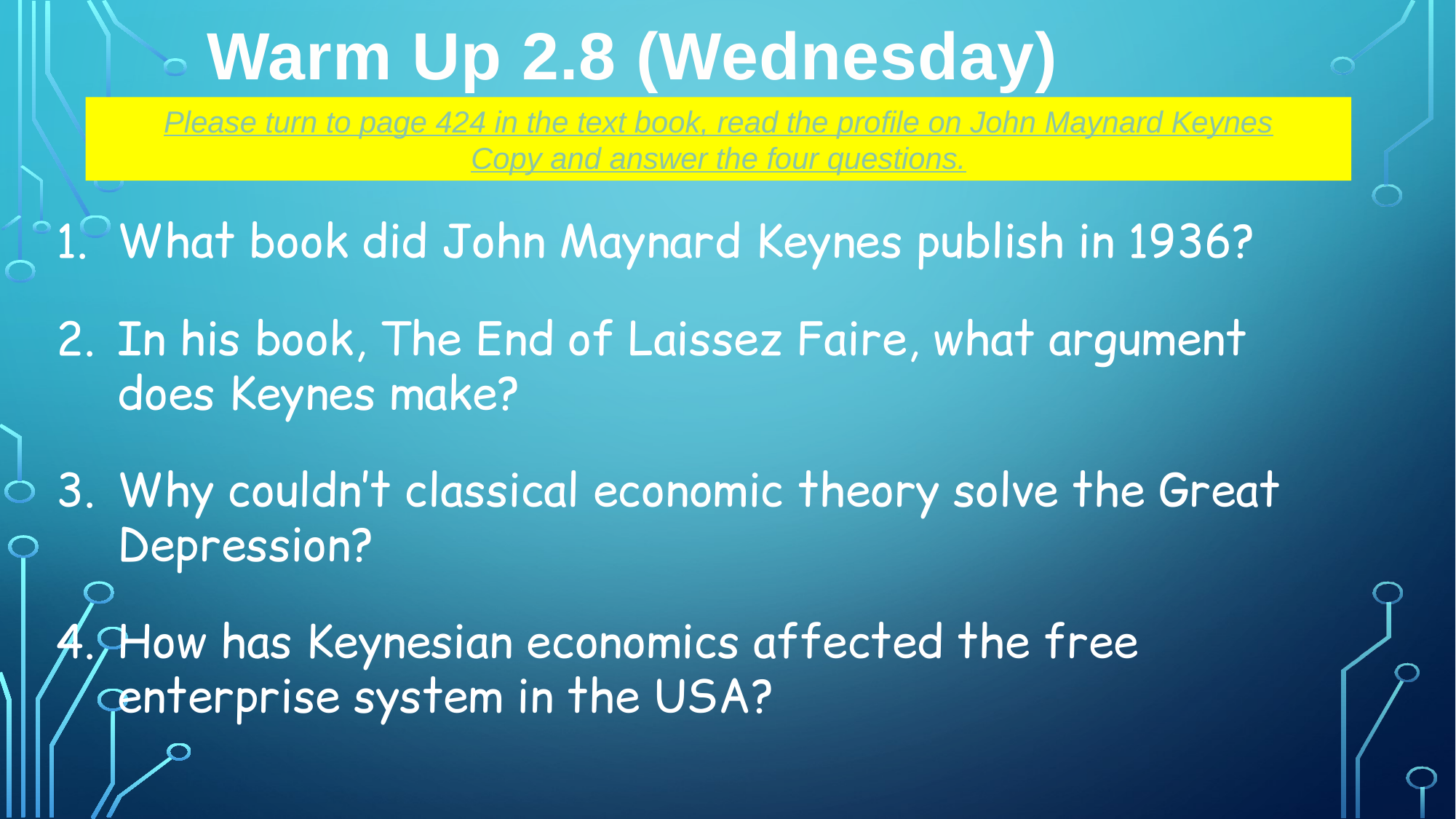

Warm Up 2.8 (Wednesday)
Please turn to page 424 in the text book, read the profile on John Maynard Keynes
Copy and answer the four questions.
What book did John Maynard Keynes publish in 1936?
In his book, The End of Laissez Faire, what argument does Keynes make?
Why couldn’t classical economic theory solve the Great Depression?
How has Keynesian economics affected the free enterprise system in the USA?